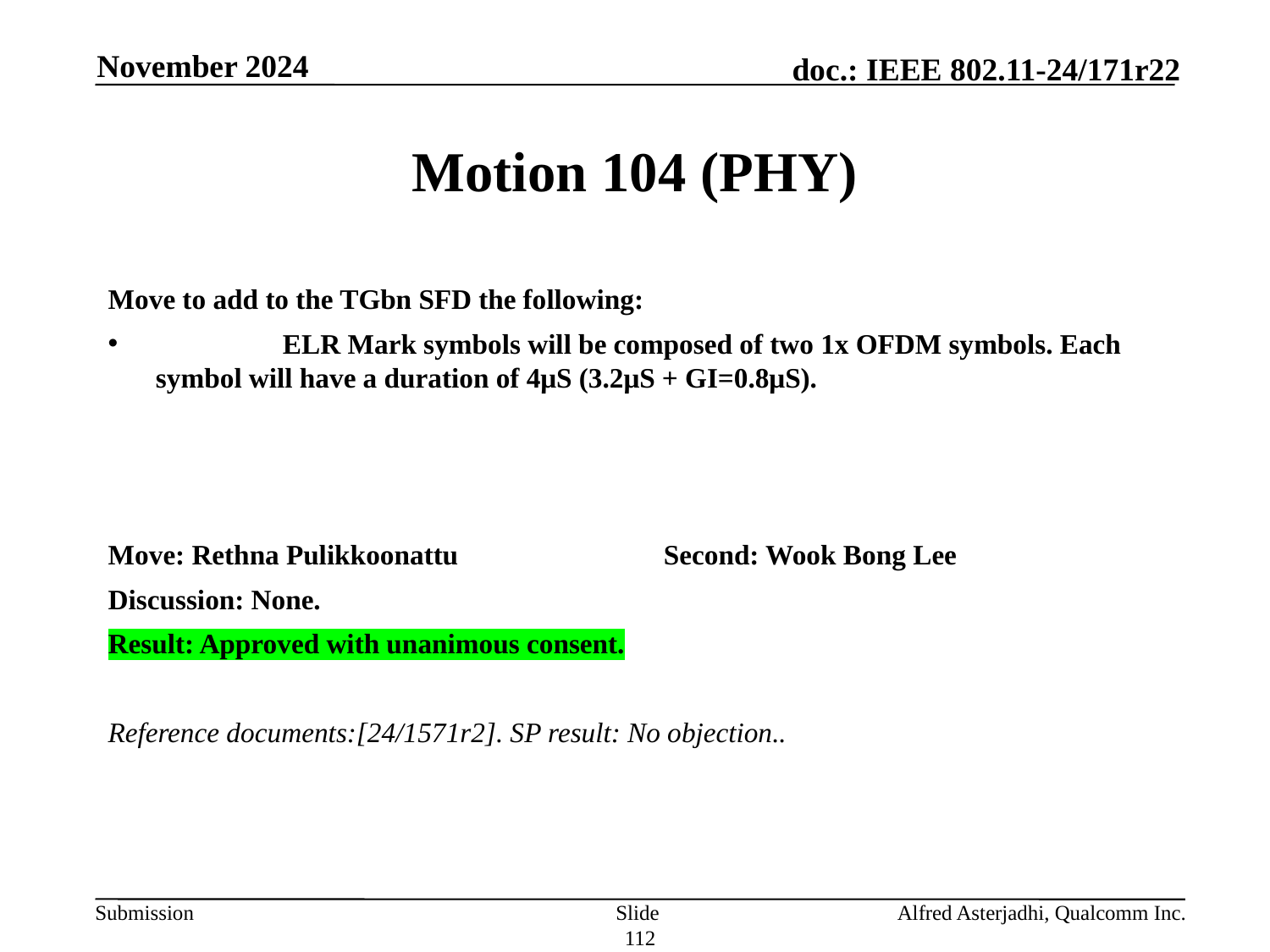

November 2024
# Motion 104 (PHY)
Move to add to the TGbn SFD the following:
	ELR Mark symbols will be composed of two 1x OFDM symbols. Each symbol will have a duration of 4μS (3.2μS + GI=0.8μS).

Move: Rethna Pulikkoonattu		Second: Wook Bong Lee
Discussion: None.
Result: Approved with unanimous consent.

Reference documents:[24/1571r2]. SP result: No objection..

Slide 112
Alfred Asterjadhi, Qualcomm Inc.